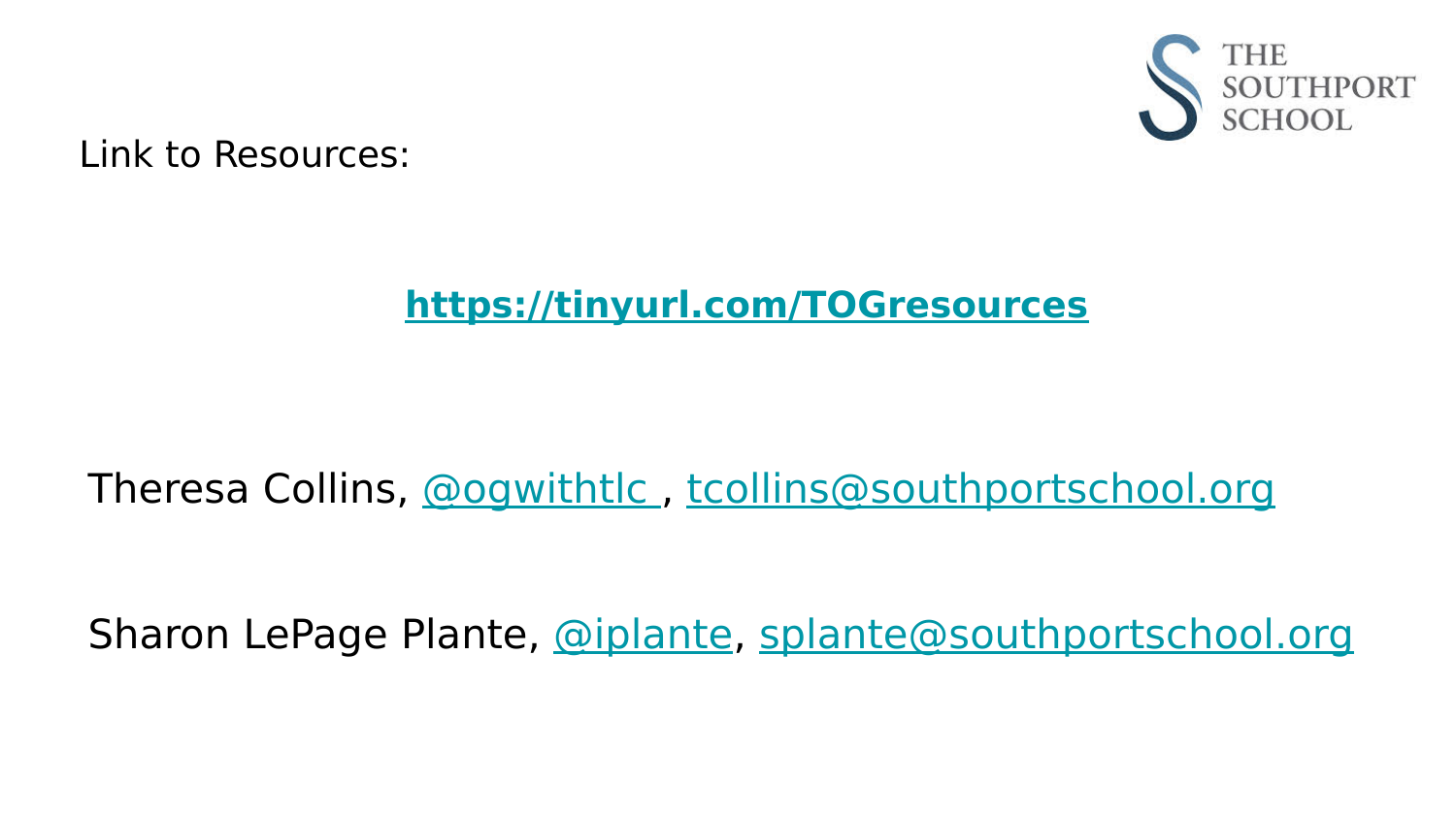

Link to Resources:

https://tinyurl.com/TOGresources

Theresa Collins, @ogwithtlc , tcollins@southportschool.org

Sharon LePage Plante, @iplante, splante@southportschool.org